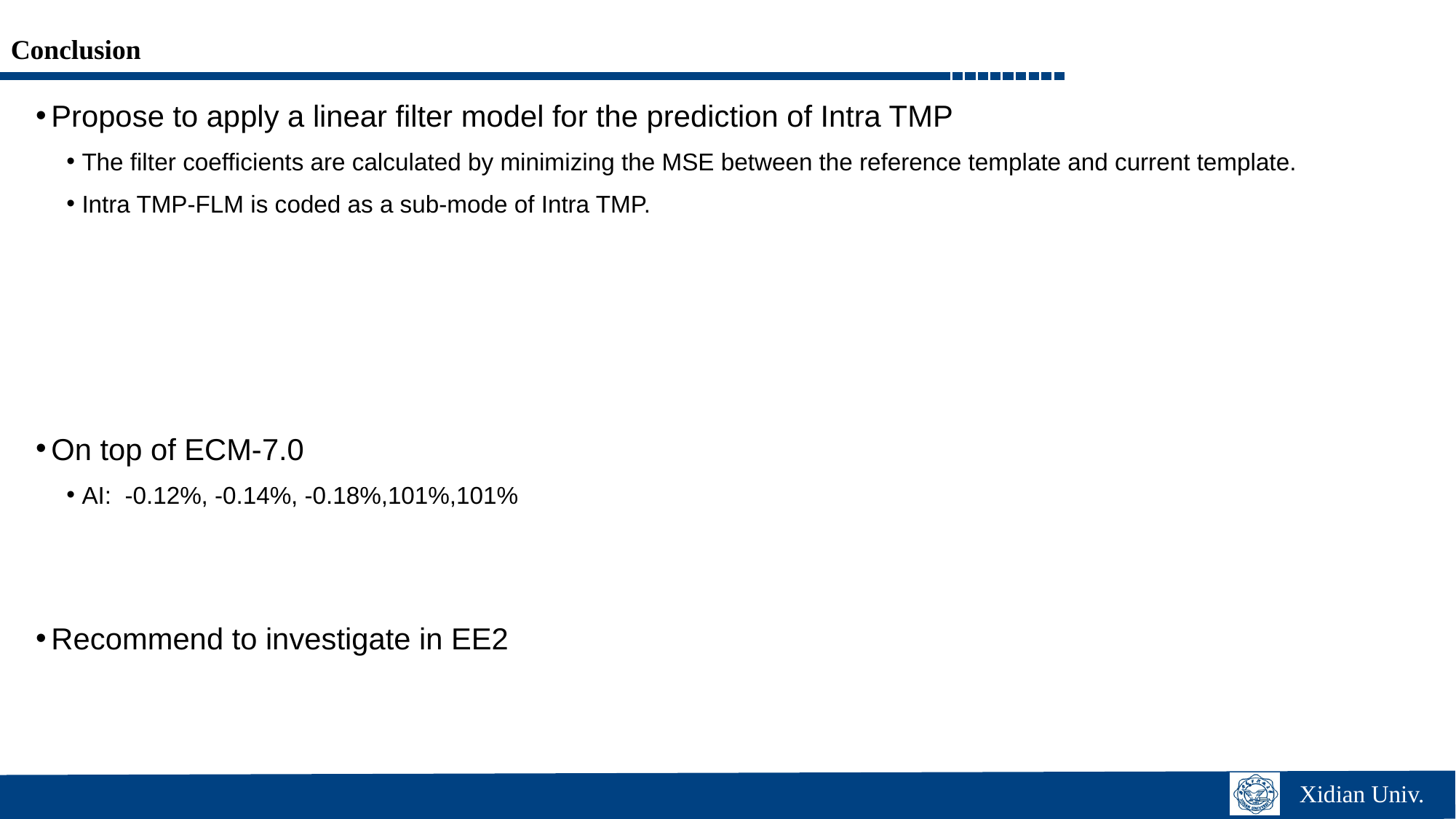

Conclusion
Propose to apply a linear filter model for the prediction of Intra TMP
The filter coefficients are calculated by minimizing the MSE between the reference template and current template.
Intra TMP-FLM is coded as a sub-mode of Intra TMP.

On top of ECM-7.0
AI:  -0.12%, -0.14%, -0.18%,101%,101%

Recommend to investigate in EE2